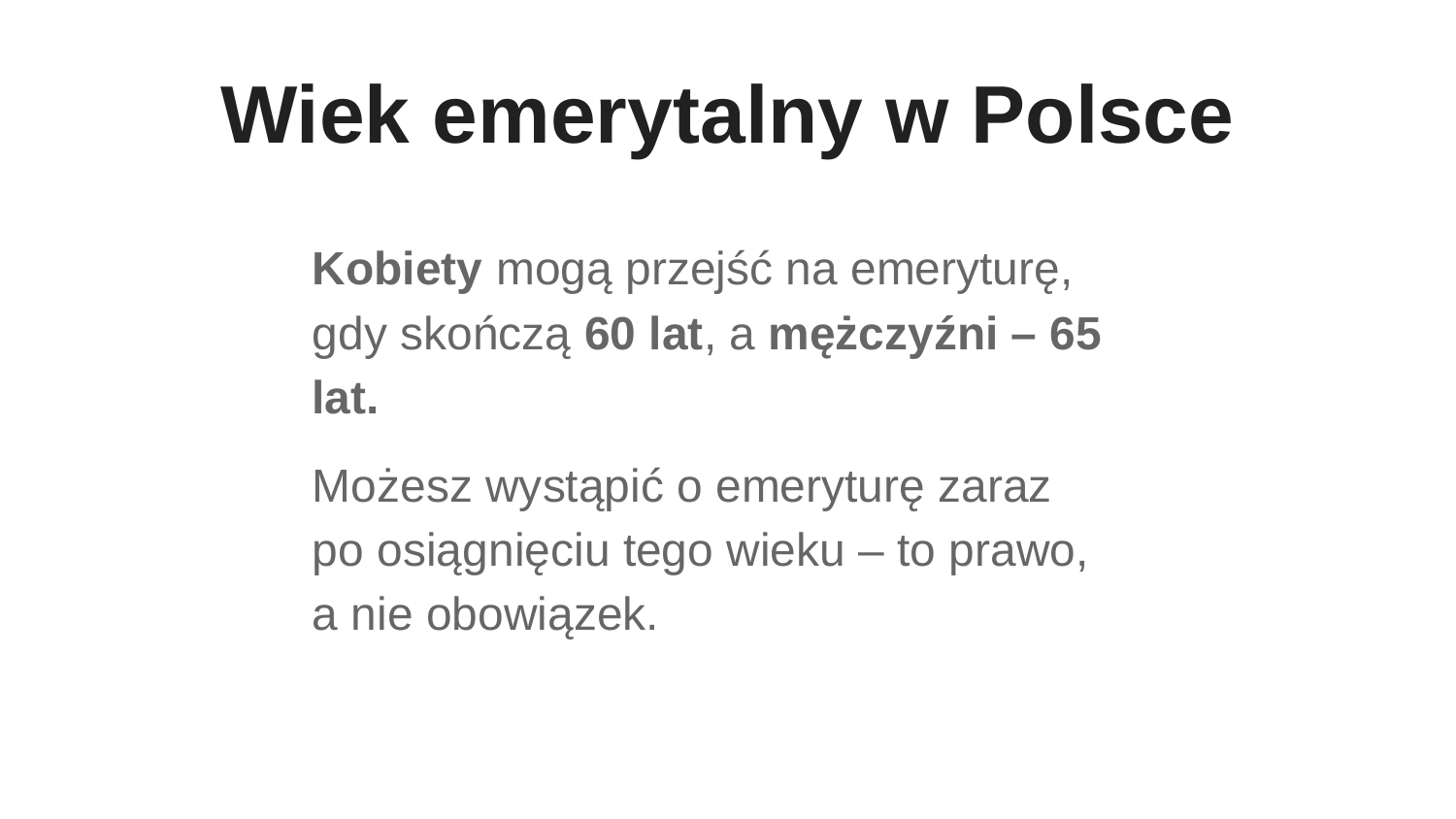

# Wiek emerytalny w Polsce
Kobiety mogą przejść na emeryturę, gdy skończą 60 lat, a mężczyźni – 65 lat.
Możesz wystąpić o emeryturę zaraz po osiągnięciu tego wieku – to prawo, a nie obowiązek.